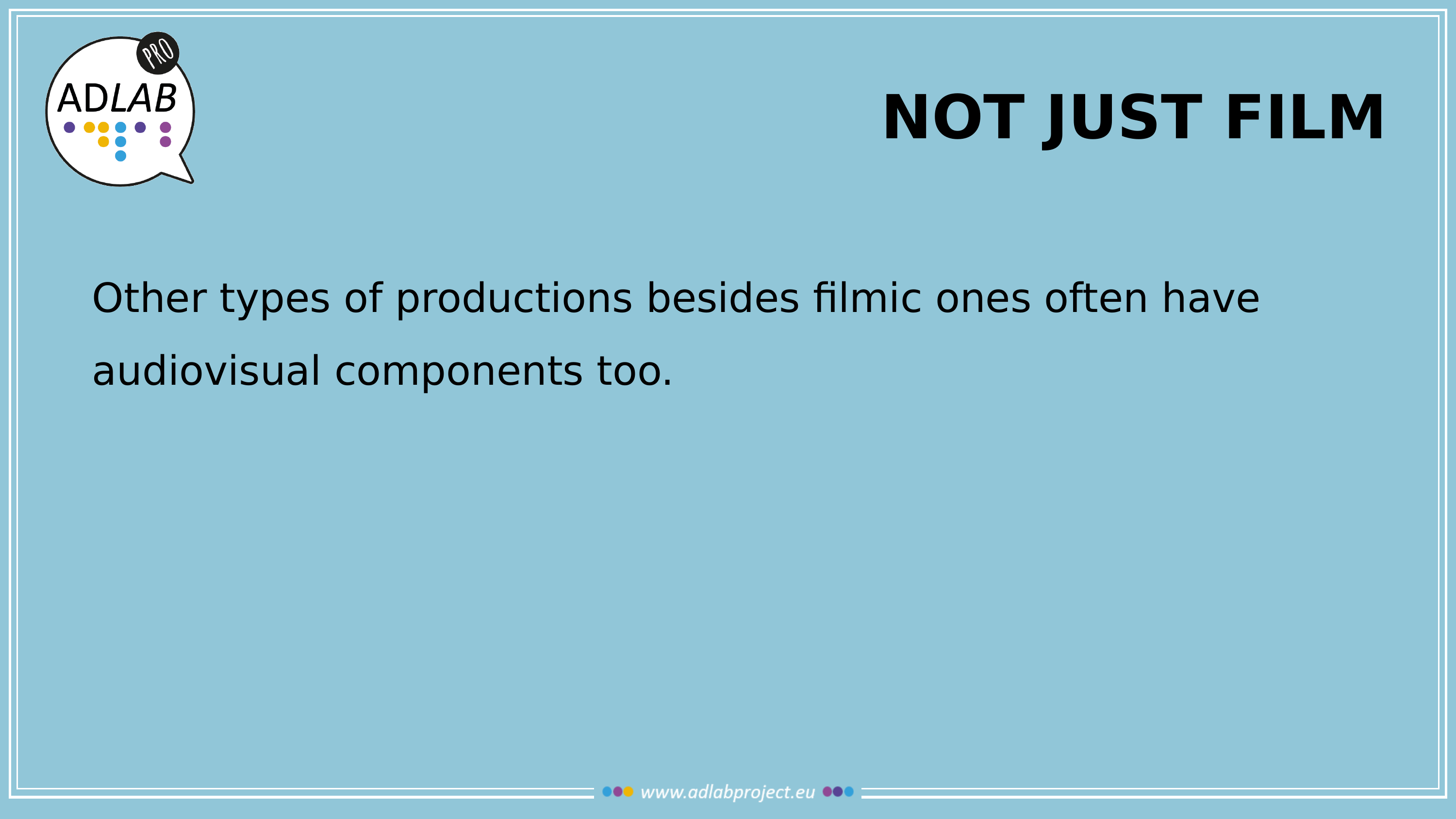

# NOT JUST FILM
Other types of productions besides filmic ones often have audiovisual components too.